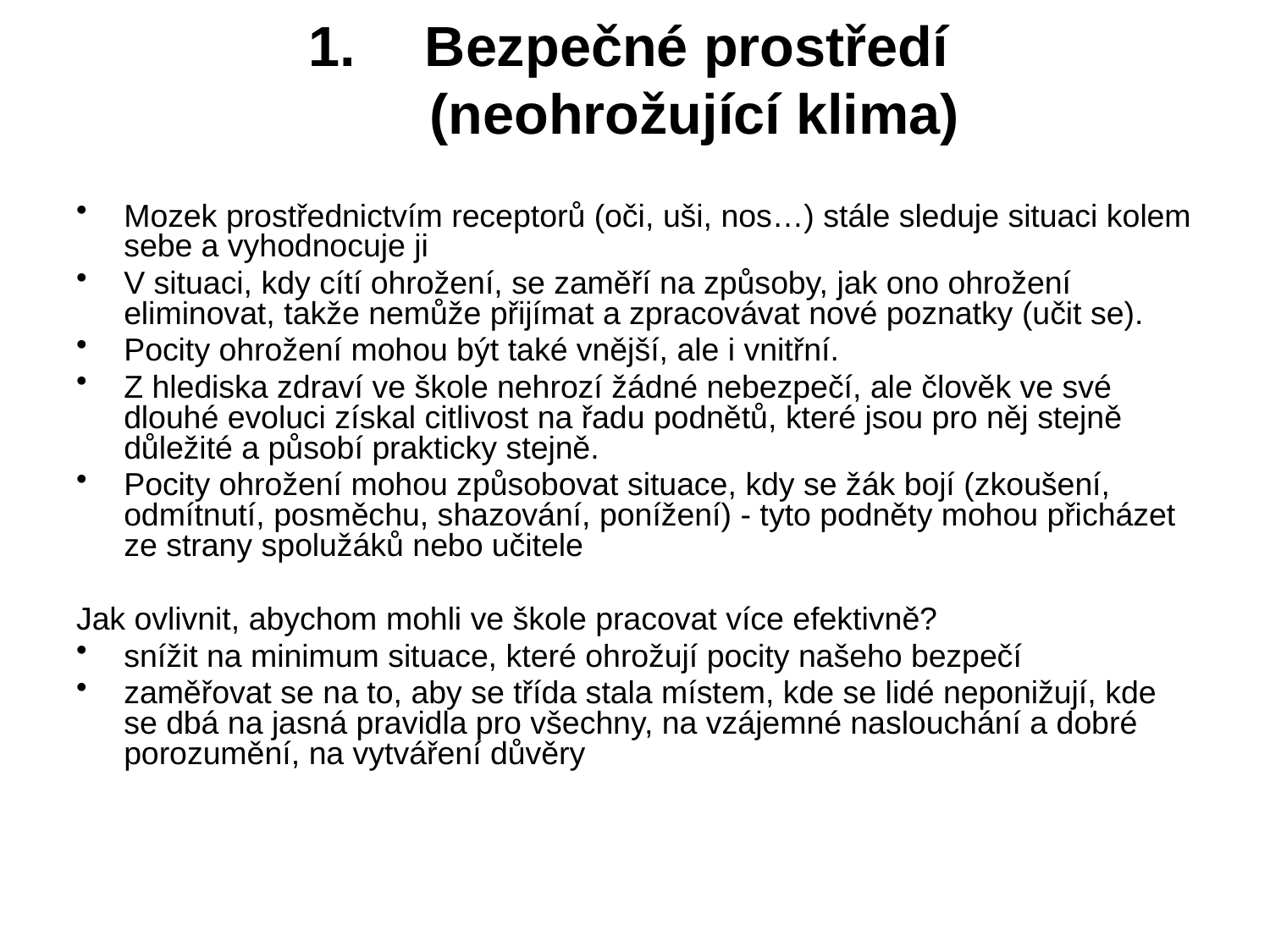

# Bezpečné prostředí (neohrožující klima)
Mozek prostřednictvím receptorů (oči, uši, nos…) stále sleduje situaci kolem sebe a vyhodnocuje ji
V situaci, kdy cítí ohrožení, se zaměří na způsoby, jak ono ohrožení eliminovat, takže nemůže přijímat a zpracovávat nové poznatky (učit se).
Pocity ohrožení mohou být také vnější, ale i vnitřní.
Z hlediska zdraví ve škole nehrozí žádné nebezpečí, ale člověk ve své dlouhé evoluci získal citlivost na řadu podnětů, které jsou pro něj stejně důležité a působí prakticky stejně.
Pocity ohrožení mohou způsobovat situace, kdy se žák bojí (zkoušení, odmítnutí, posměchu, shazování, ponížení) - tyto podněty mohou přicházet ze strany spolužáků nebo učitele

Jak ovlivnit, abychom mohli ve škole pracovat více efektivně?
snížit na minimum situace, které ohrožují pocity našeho bezpečí
zaměřovat se na to, aby se třída stala místem, kde se lidé neponižují, kde se dbá na jasná pravidla pro všechny, na vzájemné naslouchání a dobré porozumění, na vytváření důvěry